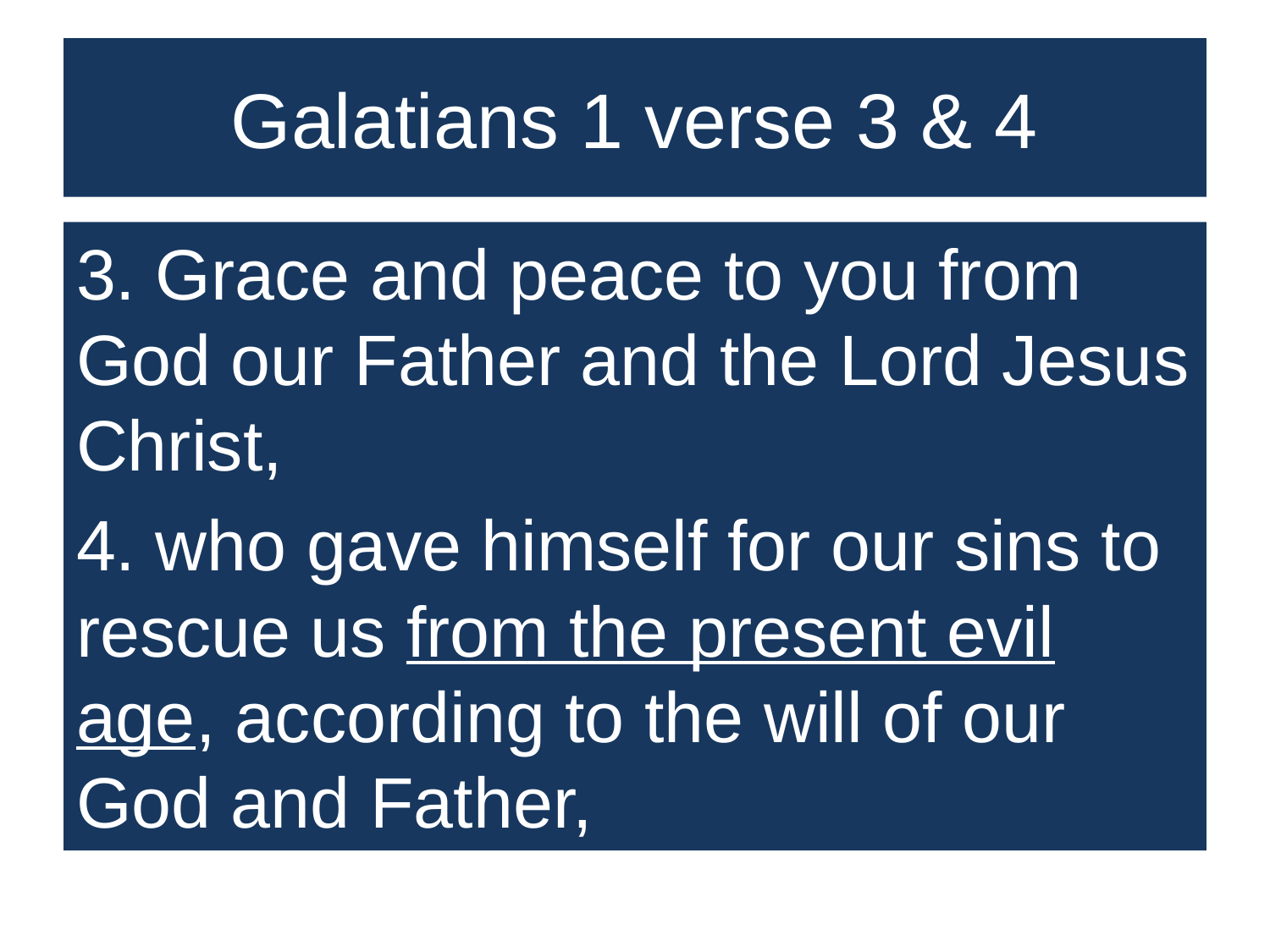

# Galatians 1 verse 3 & 4
3. Grace and peace to you from God our Father and the Lord Jesus Christ,
4. who gave himself for our sins to rescue us from the present evil age, according to the will of our God and Father,